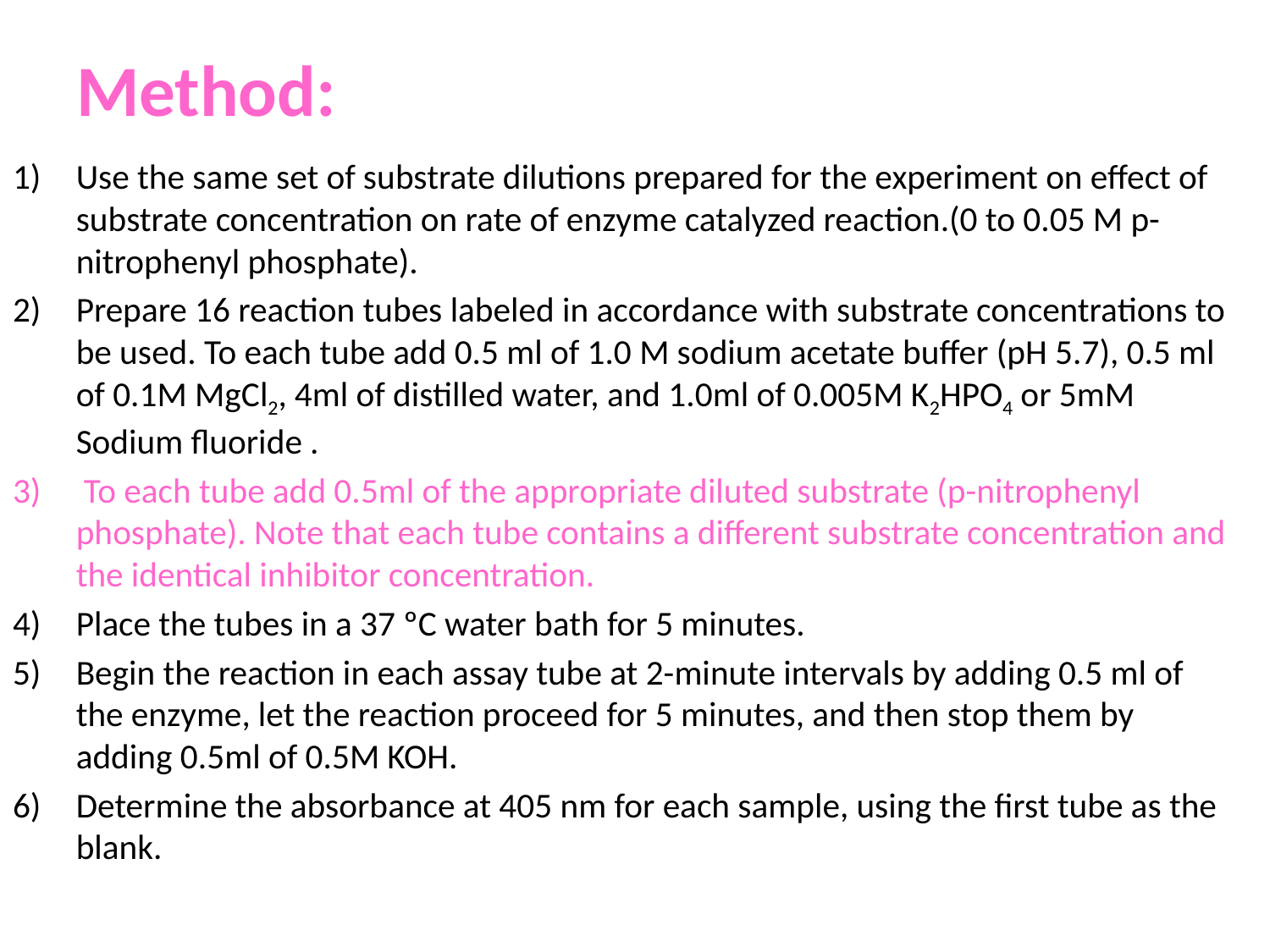

# Method:
Use the same set of substrate dilutions prepared for the experiment on effect of substrate concentration on rate of enzyme catalyzed reaction.(0 to 0.05 M p-nitrophenyl phosphate).
Prepare 16 reaction tubes labeled in accordance with substrate concentrations to be used. To each tube add 0.5 ml of 1.0 M sodium acetate buffer (pH 5.7), 0.5 ml of 0.1M MgCl2, 4ml of distilled water, and 1.0ml of 0.005M K2HPO4 or 5mM Sodium fluoride .
 To each tube add 0.5ml of the appropriate diluted substrate (p-nitrophenyl phosphate). Note that each tube contains a different substrate concentration and the identical inhibitor concentration.
Place the tubes in a 37 ºC water bath for 5 minutes.
Begin the reaction in each assay tube at 2-minute intervals by adding 0.5 ml of the enzyme, let the reaction proceed for 5 minutes, and then stop them by adding 0.5ml of 0.5M KOH.
Determine the absorbance at 405 nm for each sample, using the first tube as the blank.